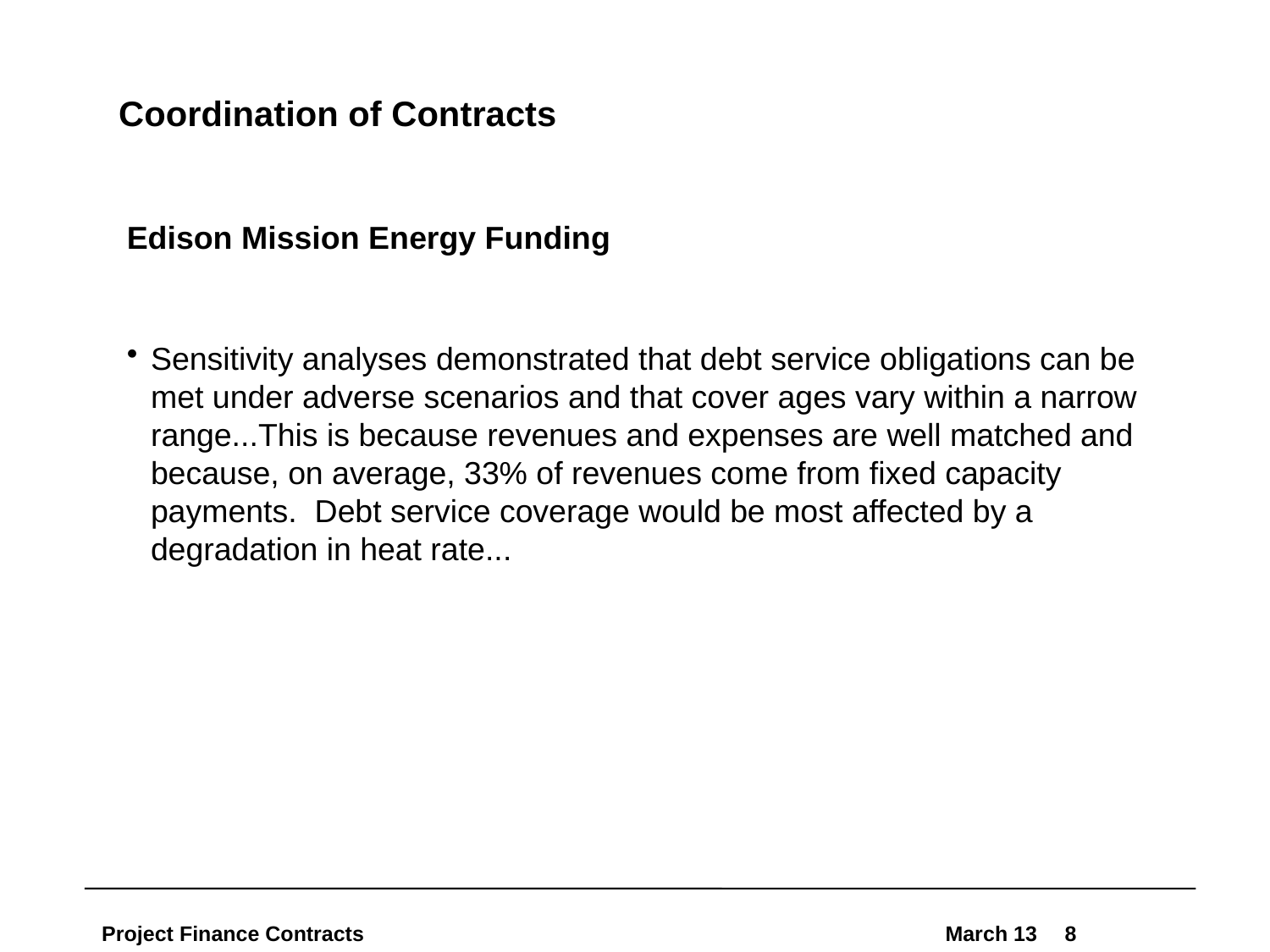

# Coordination of Contracts
Edison Mission Energy Funding

Sensitivity analyses demonstrated that debt service obligations can be met under adverse scenarios and that cover ages vary within a narrow range...This is because revenues and expenses are well matched and because, on average, 33% of revenues come from fixed capacity payments.  Debt service coverage would be most affected by a degradation in heat rate...